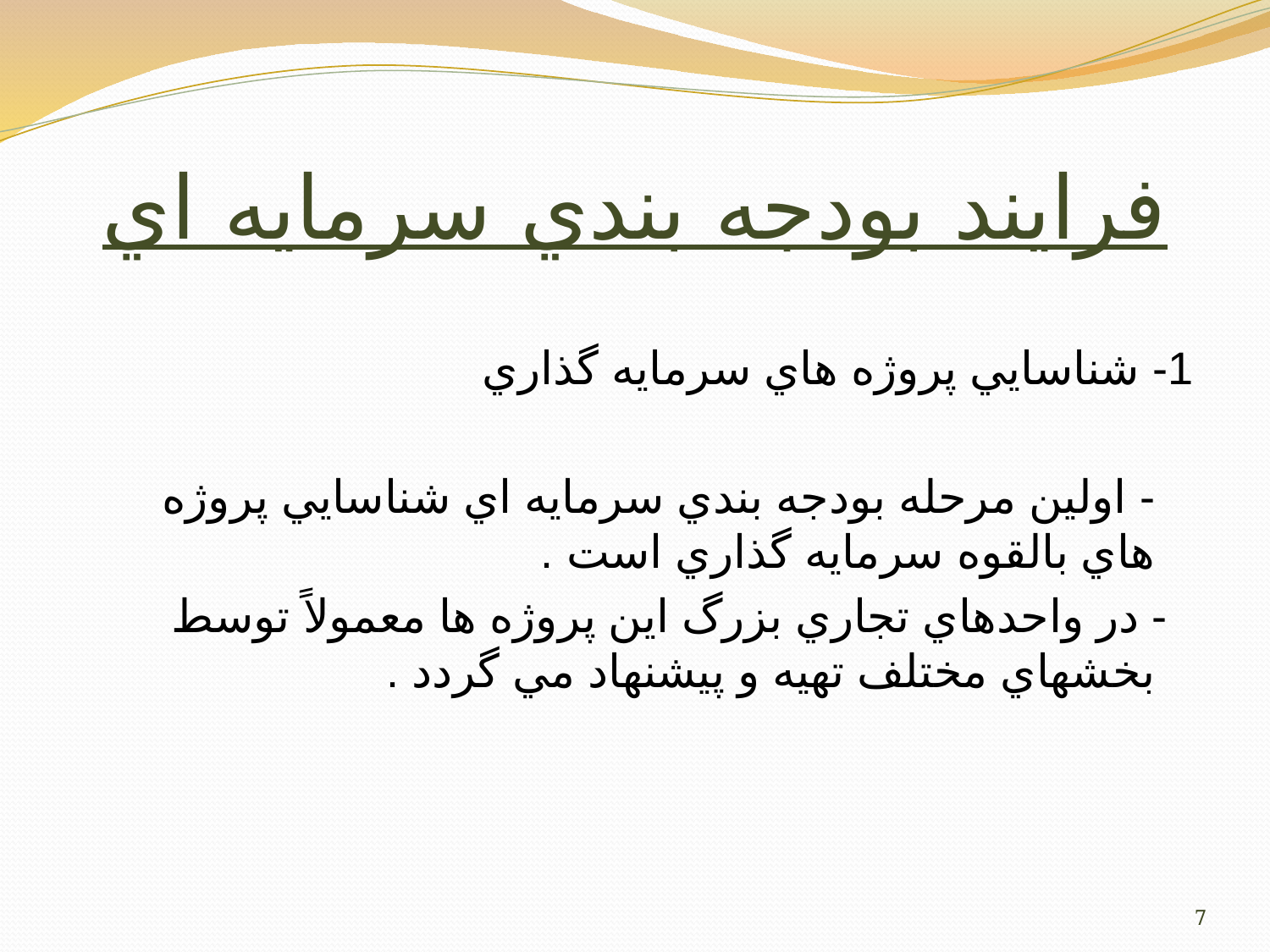

# فرايند بودجه بندي سرمايه اي

1- شناسايي پروژه هاي سرمايه گذاري

   - اولين مرحله بودجه بندي سرمايه اي شناسايي پروژه هاي بالقوه سرمايه گذاري است .
  - در واحدهاي تجاري بزرگ اين پروژه ها معمولاً توسط بخشهاي مختلف تهيه و پيشنهاد مي گردد .
7